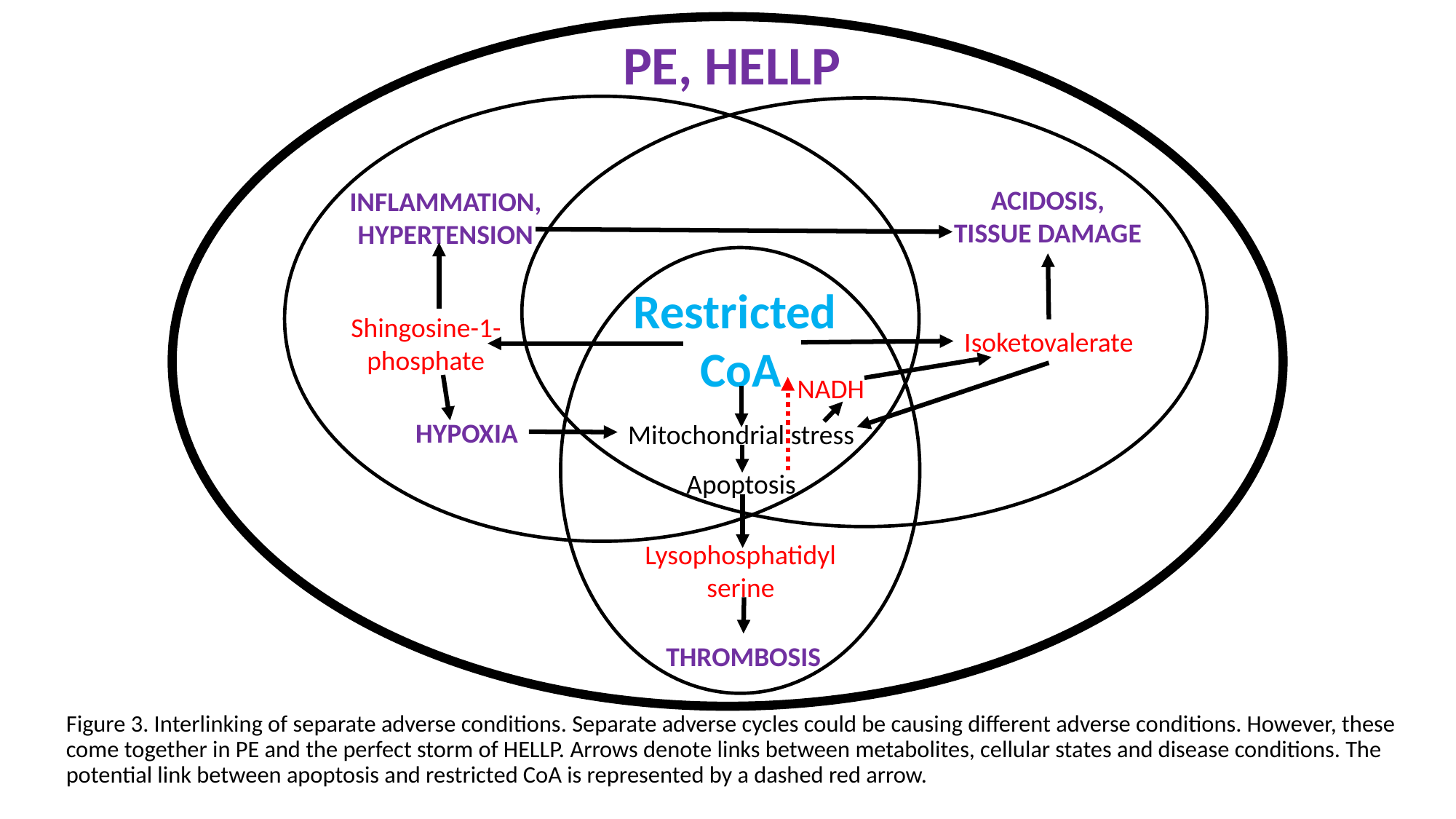

PE, HELLP

ACIDOSIS,
TISSUE DAMAGE
INFLAMMATION,
HYPERTENSION

Restricted
CoA
Shingosine-1-
phosphate
Isoketovalerate
NADH
HYPOXIA
Mitochondrial stress

Apoptosis
Lysophosphatidyl
serine
THROMBOSIS
Figure 3. Interlinking of separate adverse conditions. Separate adverse cycles could be causing different adverse conditions. However, these come together in PE and the perfect storm of HELLP. Arrows denote links between metabolites, cellular states and disease conditions. The potential link between apoptosis and restricted CoA is represented by a dashed red arrow.